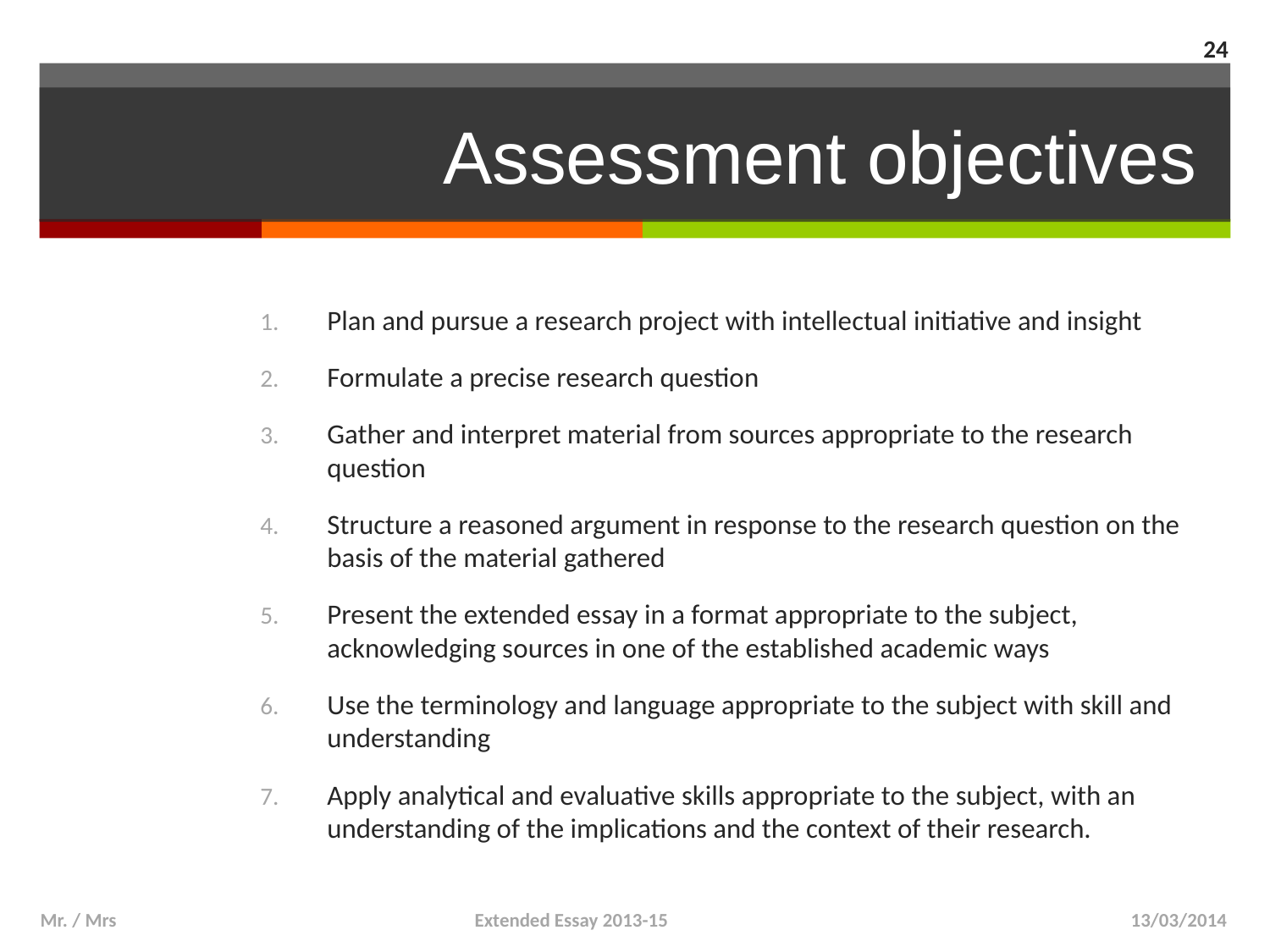

24
# Assessment objectives
Plan and pursue a research project with intellectual initiative and insight
Formulate a precise research question
Gather and interpret material from sources appropriate to the research question
Structure a reasoned argument in response to the research question on the basis of the material gathered
Present the extended essay in a format appropriate to the subject, acknowledging sources in one of the established academic ways
Use the terminology and language appropriate to the subject with skill and understanding
Apply analytical and evaluative skills appropriate to the subject, with an understanding of the implications and the context of their research.
Mr. / Mrs                                                                                 Extended Essay 2013-15
13/03/2014